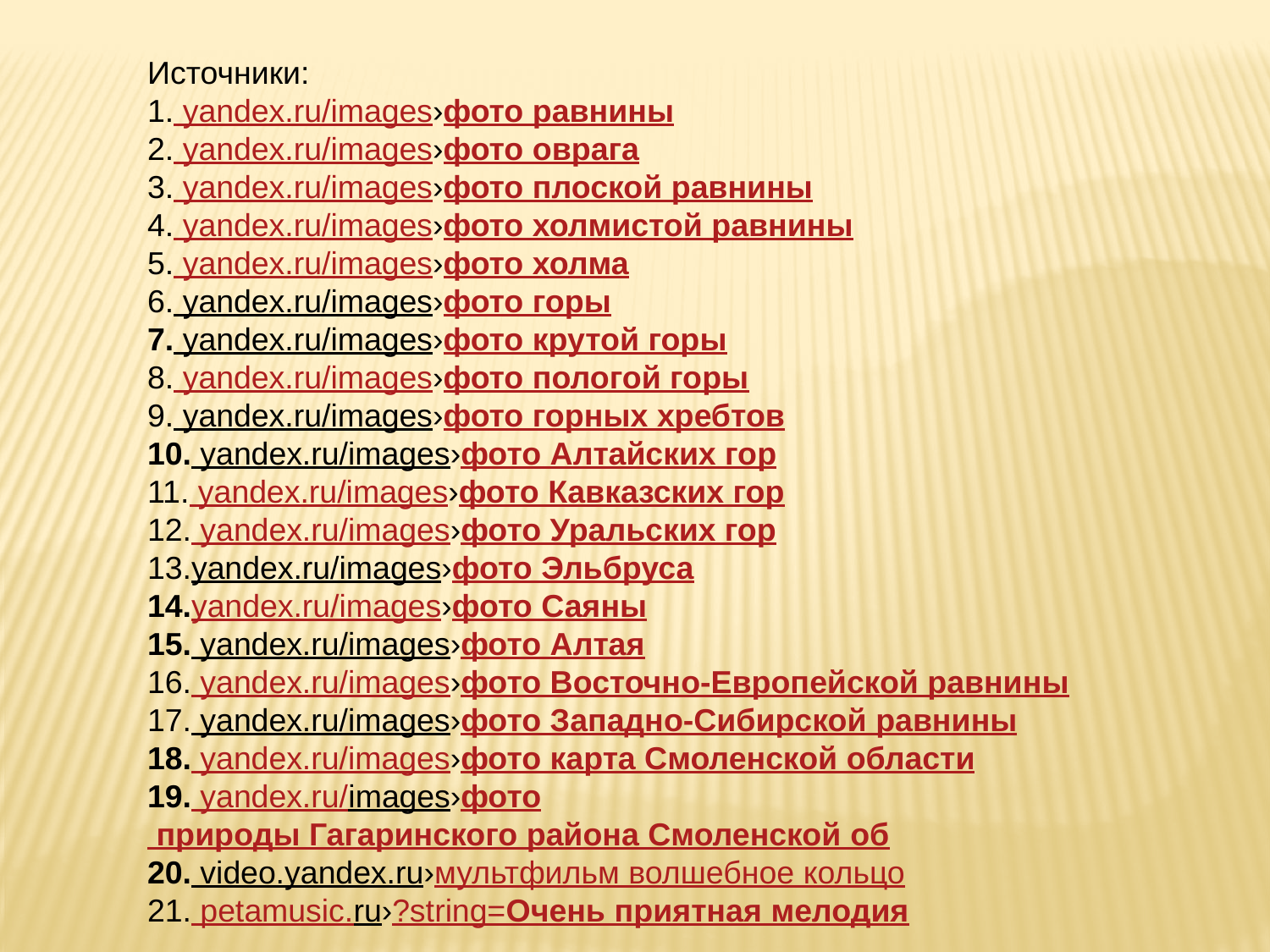

Источники:
1. yandex.ru/images›фото равнины
2. yandex.ru/images›фото оврага
3. yandex.ru/images›фото плоской равнины
4. yandex.ru/images›фото холмистой равнины
5. yandex.ru/images›фото холма
6. yandex.ru/images›фото горы
7. yandex.ru/images›фото крутой горы
8. yandex.ru/images›фото пологой горы
9. yandex.ru/images›фото горных хребтов
10. yandex.ru/images›фото Алтайских гор
11. yandex.ru/images›фото Кавказских гор
12. yandex.ru/images›фото Уральских гор
13.yandex.ru/images›фото Эльбруса
14.yandex.ru/images›фото Саяны
15. yandex.ru/images›фото Алтая
16. yandex.ru/images›фото Восточно-Европейской равнины
17. yandex.ru/images›фото Западно-Сибирской равнины
18. yandex.ru/images›фото карта Смоленской области
19. yandex.ru/images›фото природы Гагаринского района Смоленской об
20. video.yandex.ru›мультфильм волшебное кольцо
21. petamusic.ru›?string=Очень приятная мелодия